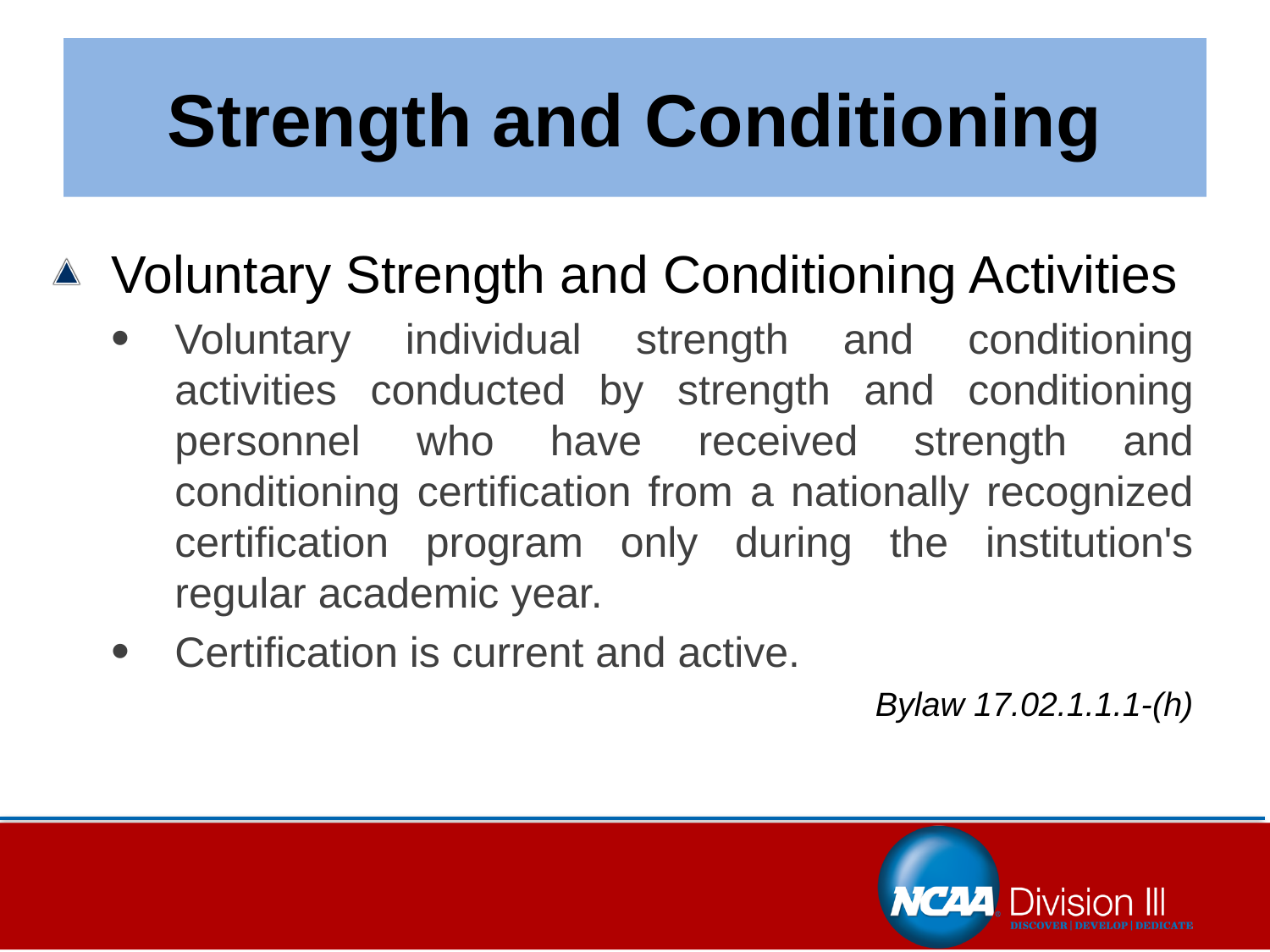

# Strength and Conditioning
Voluntary Strength and Conditioning Activities
Voluntary individual strength and conditioning activities conducted by strength and conditioning personnel who have received strength and conditioning certification from a nationally recognized certification program only during the institution's regular academic year.
Certification is current and active.
Bylaw 17.02.1.1.1-(h)